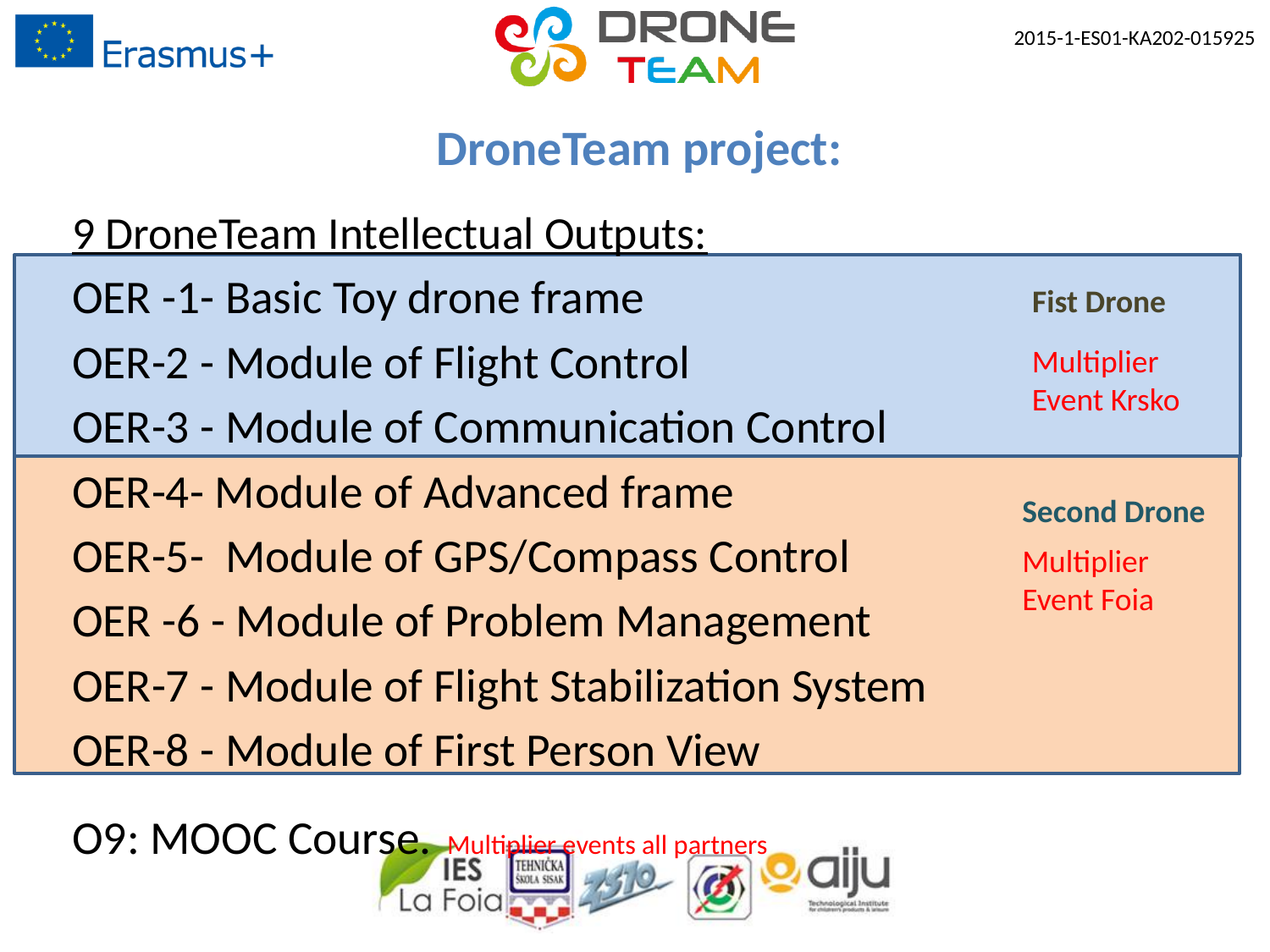

# DroneTeam project:

9 DroneTeam Intellectual Outputs:
OER -1- Basic Toy drone frame
OER-2 - Module of Flight Control
OER-3 - Module of Communication Control
OER-4- Module of Advanced frame
OER-5-  Module of GPS/Compass Control
OER -6 - Module of Problem Management
OER-7 - Module of Flight Stabilization System
OER-8 - Module of First Person View
O9: MOOC Course. Multiplier events all partners

Fist Drone
Multiplier Event Krsko

Second Drone
Multiplier Event Foia